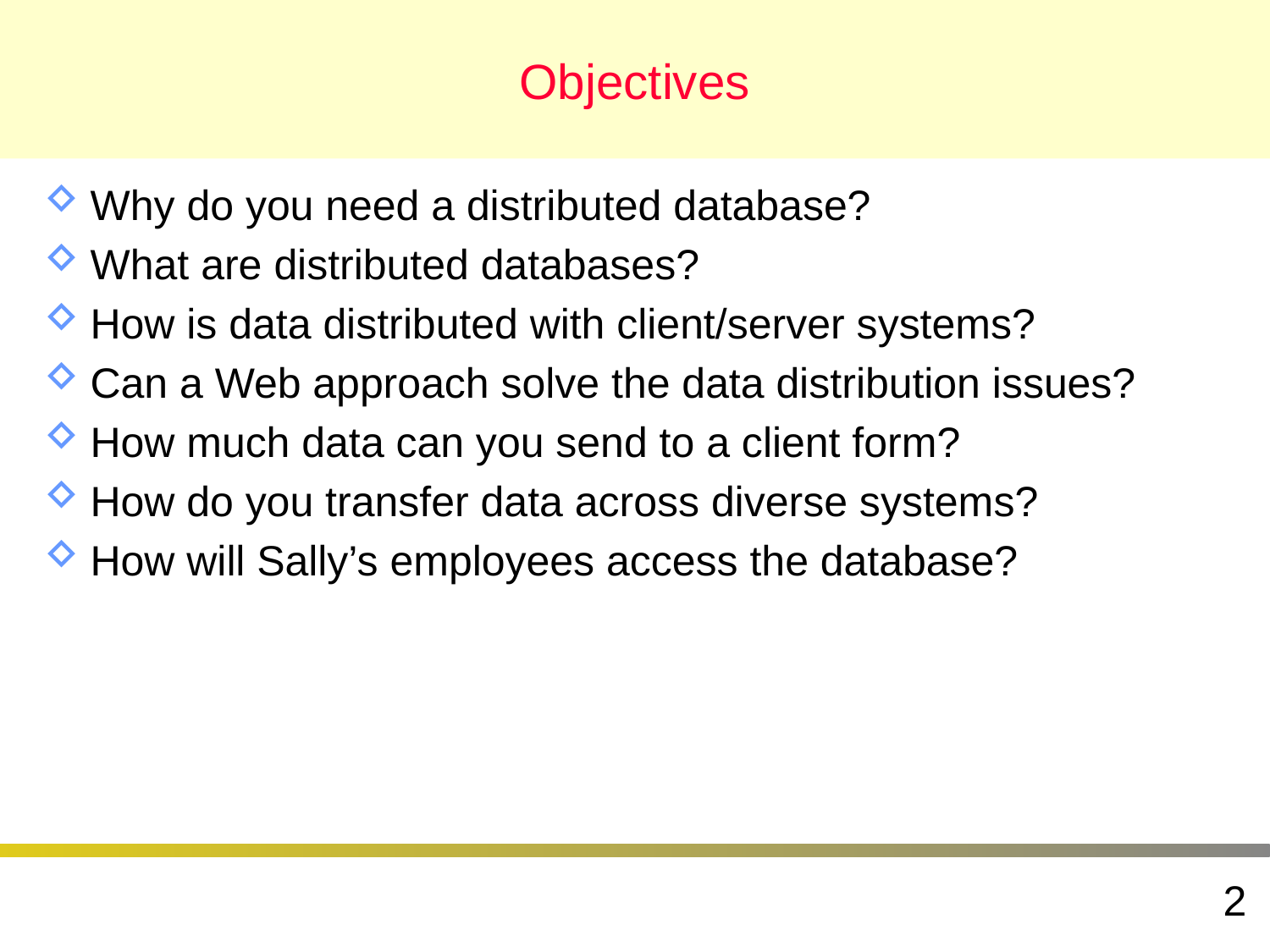

# Objectives
Why do you need a distributed database?
What are distributed databases?
How is data distributed with client/server systems?
Can a Web approach solve the data distribution issues?
How much data can you send to a client form?
How do you transfer data across diverse systems?
How will Sally’s employees access the database?
2